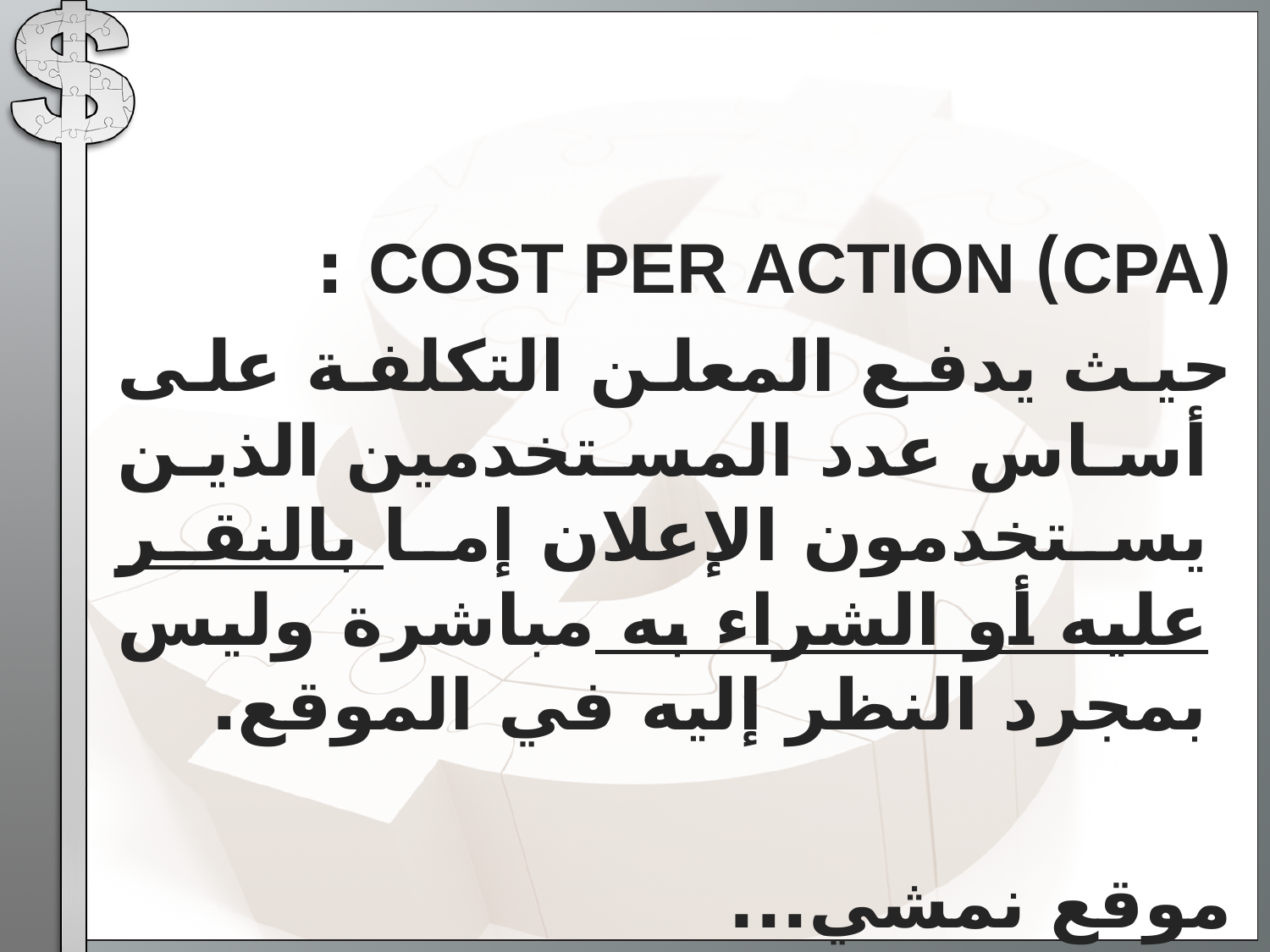

#
(CPA) COST PER ACTION :
حيث يدفع المعلن التكلفة على أساس عدد المستخدمين الذين يستخدمون الإعلان إما بالنقر عليه أو الشراء به مباشرة وليس بمجرد النظر إليه في الموقع.

موقع نمشي...